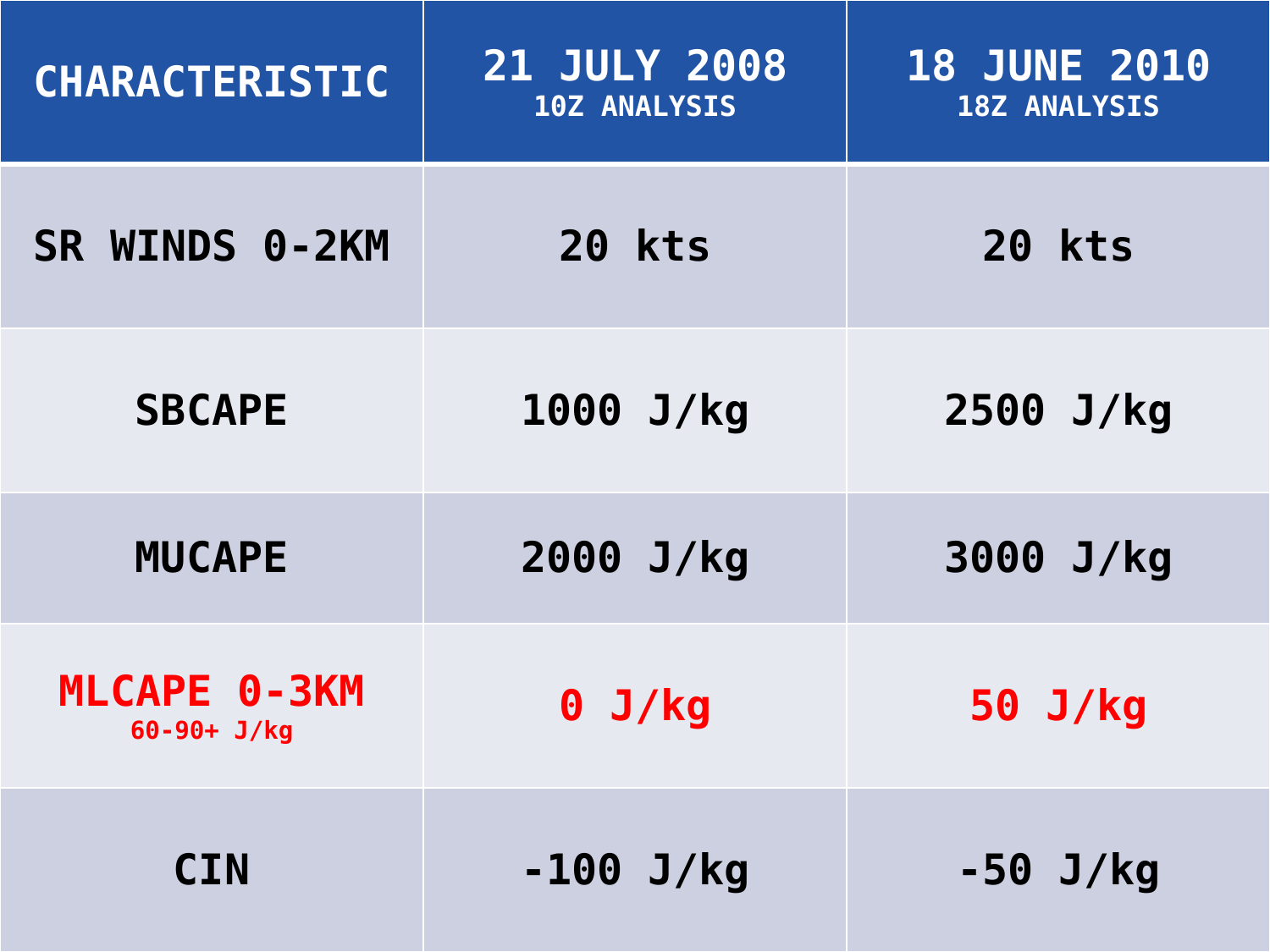

| CHARACTERISTIC | 21 JULY 2008 10Z ANALYSIS | 18 JUNE 2010 18Z ANALYSIS |
| --- | --- | --- |
| SR WINDS 0-2KM | 20 kts | 20 kts |
| SBCAPE | 1000 J/kg | 2500 J/kg |
| MUCAPE | 2000 J/kg | 3000 J/kg |
| MLCAPE 0-3KM 60-90+ J/kg | 0 J/kg | 50 J/kg |
| CIN | -100 J/kg | -50 J/kg |